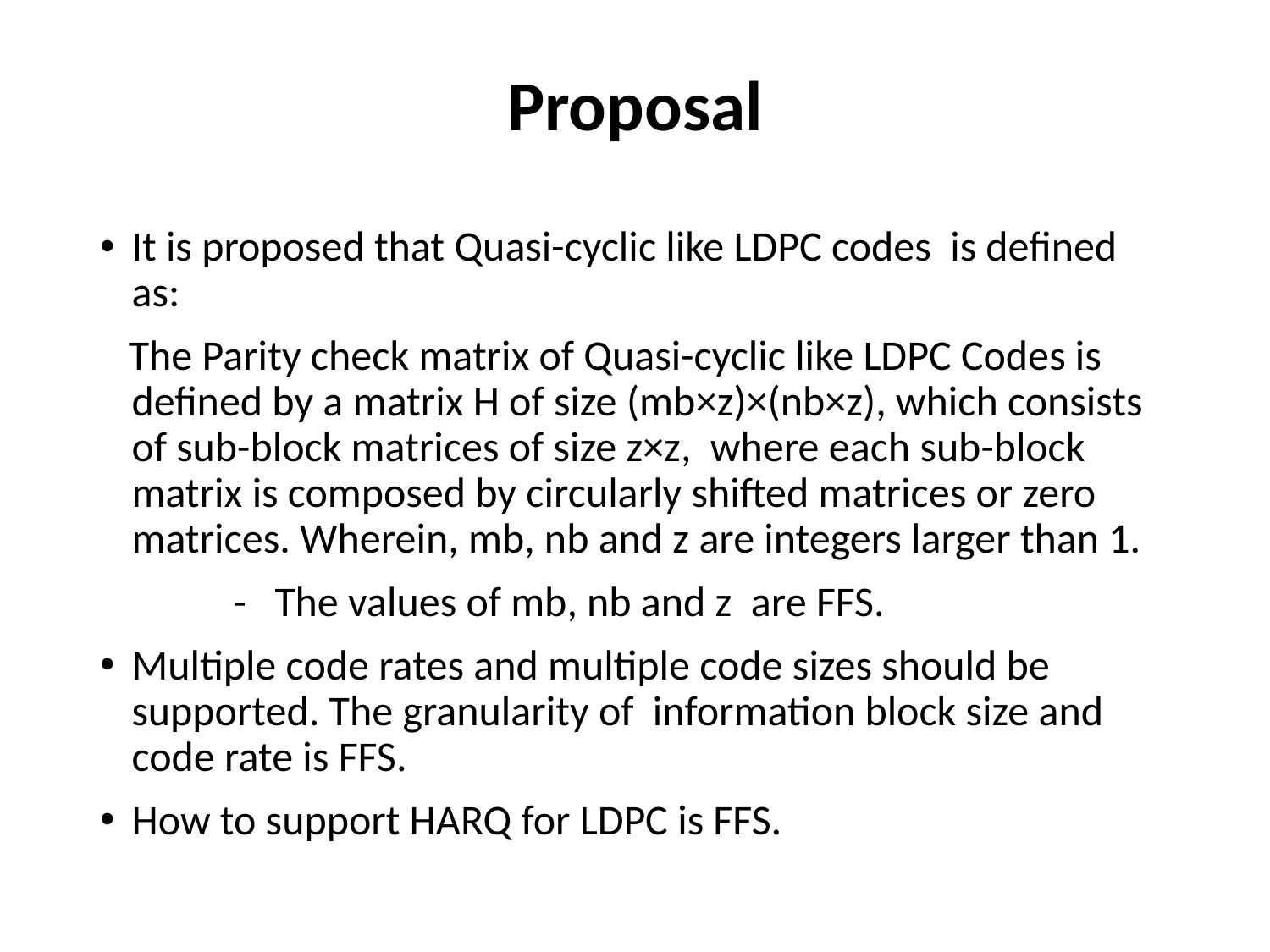

# Proposal
It is proposed that Quasi-cyclic like LDPC codes  is defined as:
   The Parity check matrix of Quasi-cyclic like LDPC Codes is defined by a matrix H of size (mb×z)×(nb×z), which consists of sub-block matrices of size z×z,  where each sub-block matrix is composed by circularly shifted matrices or zero matrices. Wherein, mb, nb and z are integers larger than 1.
              -   The values of mb, nb and z  are FFS.
Multiple code rates and multiple code sizes should be supported. The granularity of  information block size and code rate is FFS.
How to support HARQ for LDPC is FFS.